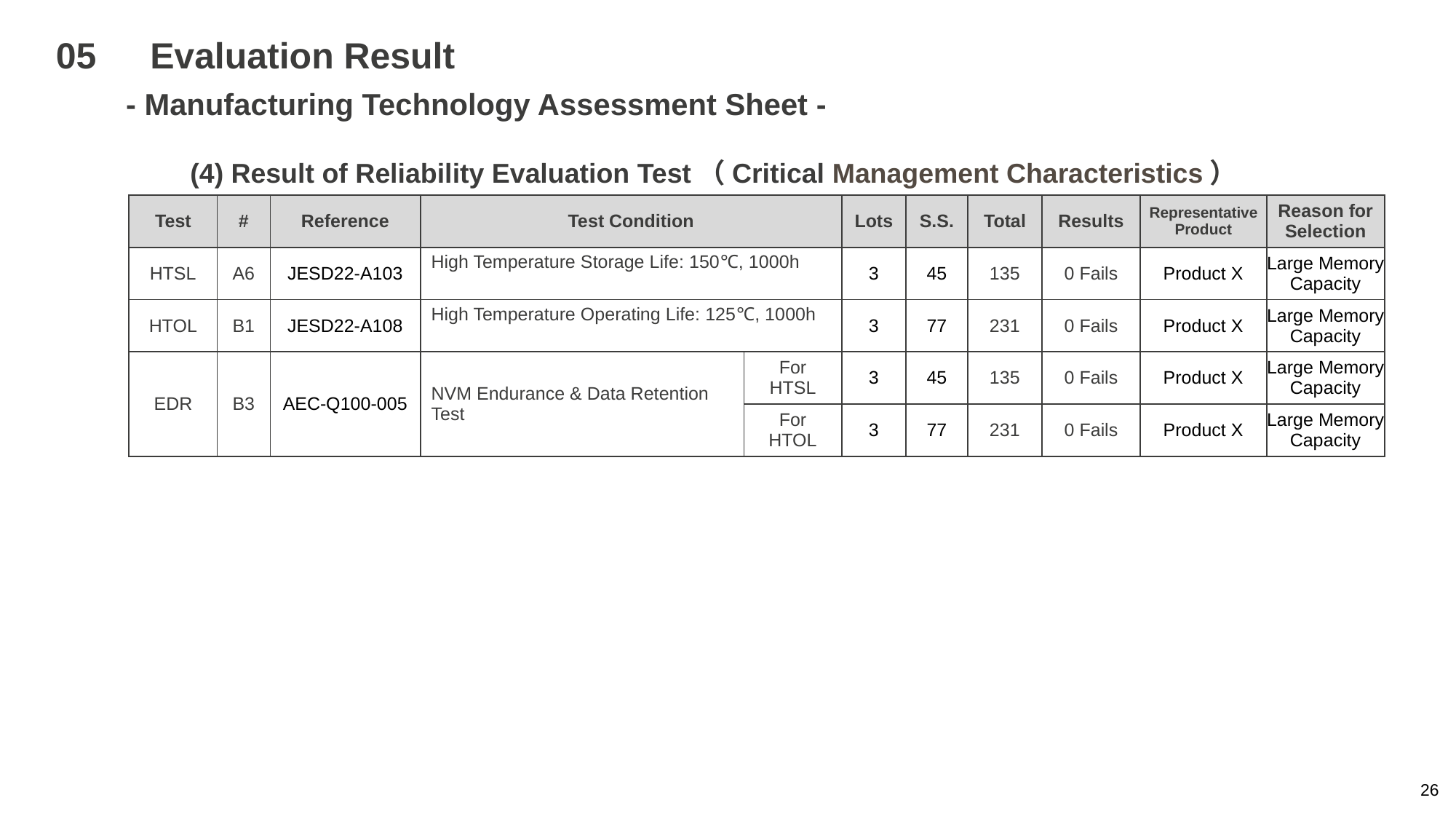

# 05　Evaluation Result
- Manufacturing Technology Assessment Sheet -
(4) Result of Reliability Evaluation Test（Critical Management Characteristics）
| Test | # | Reference | Test Condition |  | Lots | S.S. | Total | Results | Representative Product | Reason for Selection |
| --- | --- | --- | --- | --- | --- | --- | --- | --- | --- | --- |
| HTSL | A6 | JESD22-A103 | High Temperature Storage Life: 150℃, 1000h |  | 3 | 45 | 135 | 0 Fails | Product X | Large Memory Capacity |
| HTOL | B1 | JESD22-A108 | High Temperature Operating Life: 125℃, 1000h |  | 3 | 77 | 231 | 0 Fails | Product X | Large Memory Capacity |
| EDR | B3 | AEC-Q100-005 | NVM Endurance & Data Retention Test | For HTSL | 3 | 45 | 135 | 0 Fails | Product X | Large Memory Capacity |
|  |  |  |  | For HTOL | 3 | 77 | 231 | 0 Fails | Product X | Large Memory Capacity |